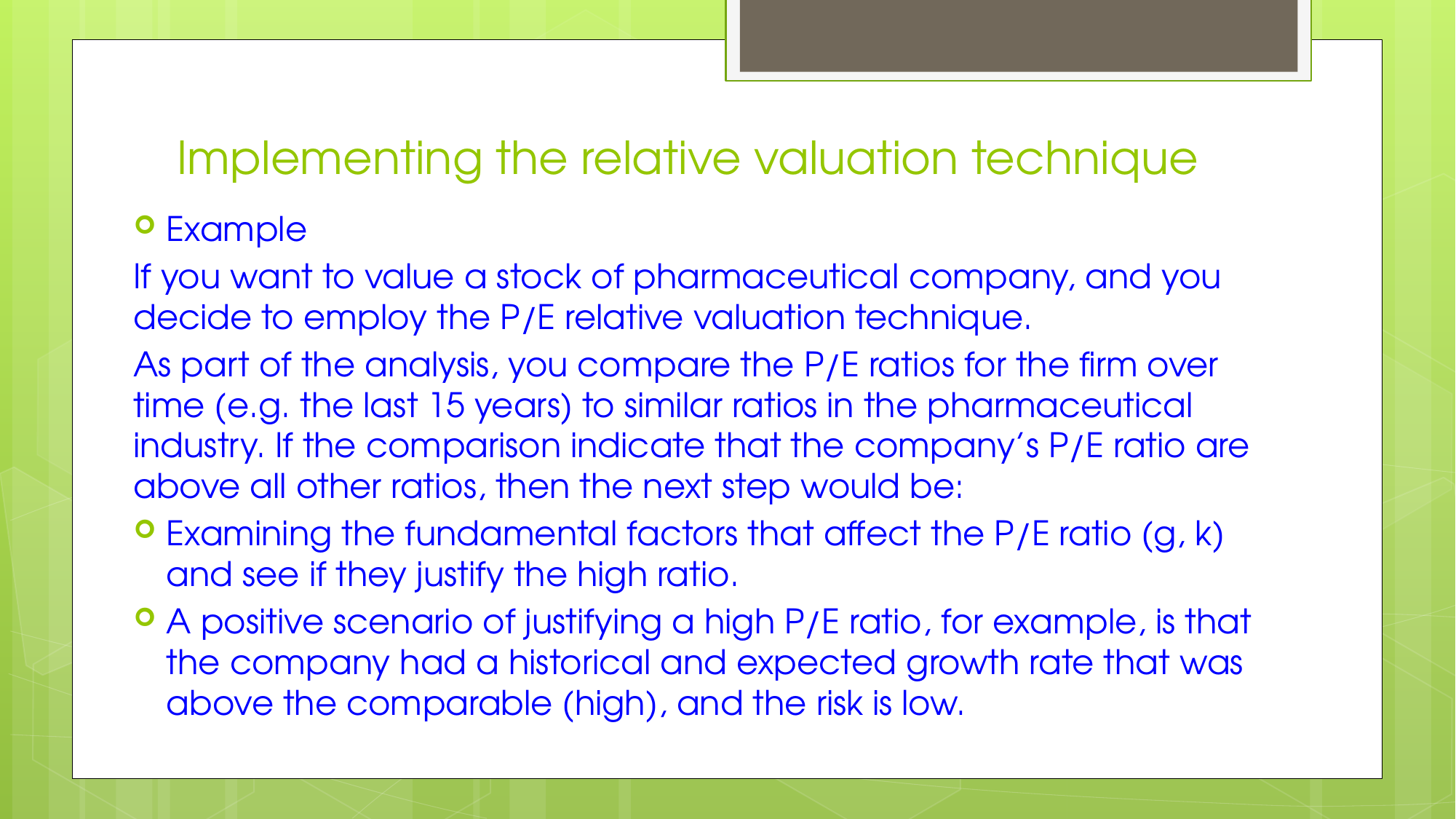

# Implementing the relative valuation technique
Example
If you want to value a stock of pharmaceutical company, and you decide to employ the P/E relative valuation technique.
As part of the analysis, you compare the P/E ratios for the firm over time (e.g. the last 15 years) to similar ratios in the pharmaceutical industry. If the comparison indicate that the company’s P/E ratio are above all other ratios, then the next step would be:
Examining the fundamental factors that affect the P/E ratio (g, k) and see if they justify the high ratio.
A positive scenario of justifying a high P/E ratio, for example, is that the company had a historical and expected growth rate that was above the comparable (high), and the risk is low.